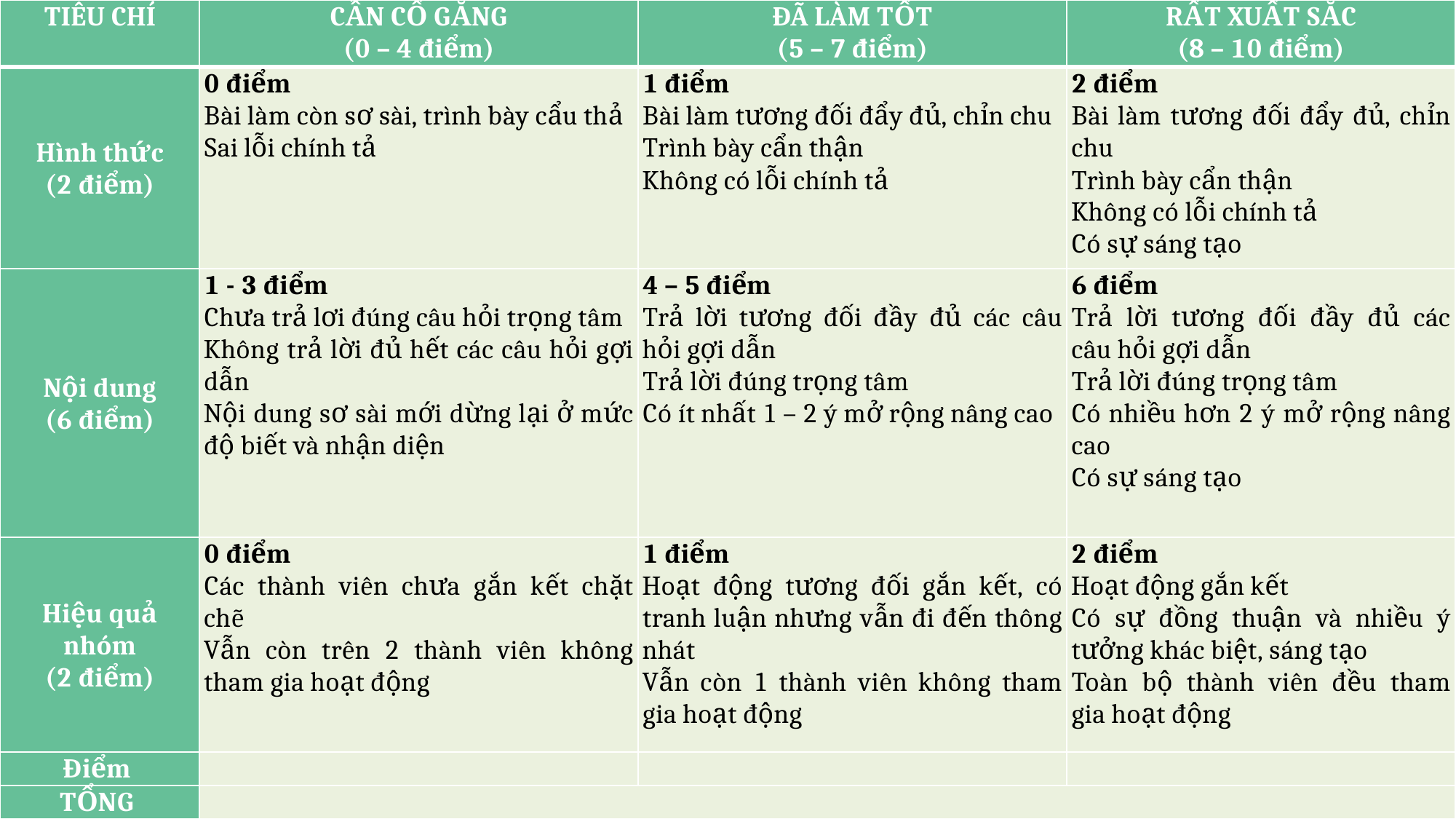

| TIÊU CHÍ | CẦN CỐ GẮNG (0 – 4 điểm) | ĐÃ LÀM TỐT (5 – 7 điểm) | RẤT XUẤT SẮC (8 – 10 điểm) |
| --- | --- | --- | --- |
| Hình thức (2 điểm) | 0 điểm Bài làm còn sơ sài, trình bày cẩu thả Sai lỗi chính tả | 1 điểm Bài làm tương đối đẩy đủ, chỉn chu Trình bày cẩn thận Không có lỗi chính tả | 2 điểm Bài làm tương đối đẩy đủ, chỉn chu Trình bày cẩn thận Không có lỗi chính tả Có sự sáng tạo |
| Nội dung (6 điểm) | 1 - 3 điểm Chưa trả lơi đúng câu hỏi trọng tâm Không trả lời đủ hết các câu hỏi gợi dẫn Nội dung sơ sài mới dừng lại ở mức độ biết và nhận diện | 4 – 5 điểm Trả lời tương đối đầy đủ các câu hỏi gợi dẫn Trả lời đúng trọng tâm Có ít nhất 1 – 2 ý mở rộng nâng cao | 6 điểm Trả lời tương đối đầy đủ các câu hỏi gợi dẫn Trả lời đúng trọng tâm Có nhiều hơn 2 ý mở rộng nâng cao Có sự sáng tạo |
| Hiệu quả nhóm (2 điểm) | 0 điểm Các thành viên chưa gắn kết chặt chẽ Vẫn còn trên 2 thành viên không tham gia hoạt động | 1 điểm Hoạt động tương đối gắn kết, có tranh luận nhưng vẫn đi đến thông nhát Vẫn còn 1 thành viên không tham gia hoạt động | 2 điểm Hoạt động gắn kết Có sự đồng thuận và nhiều ý tưởng khác biệt, sáng tạo Toàn bộ thành viên đều tham gia hoạt động |
| Điểm |  |  |  |
| TỔNG |  |  |  |